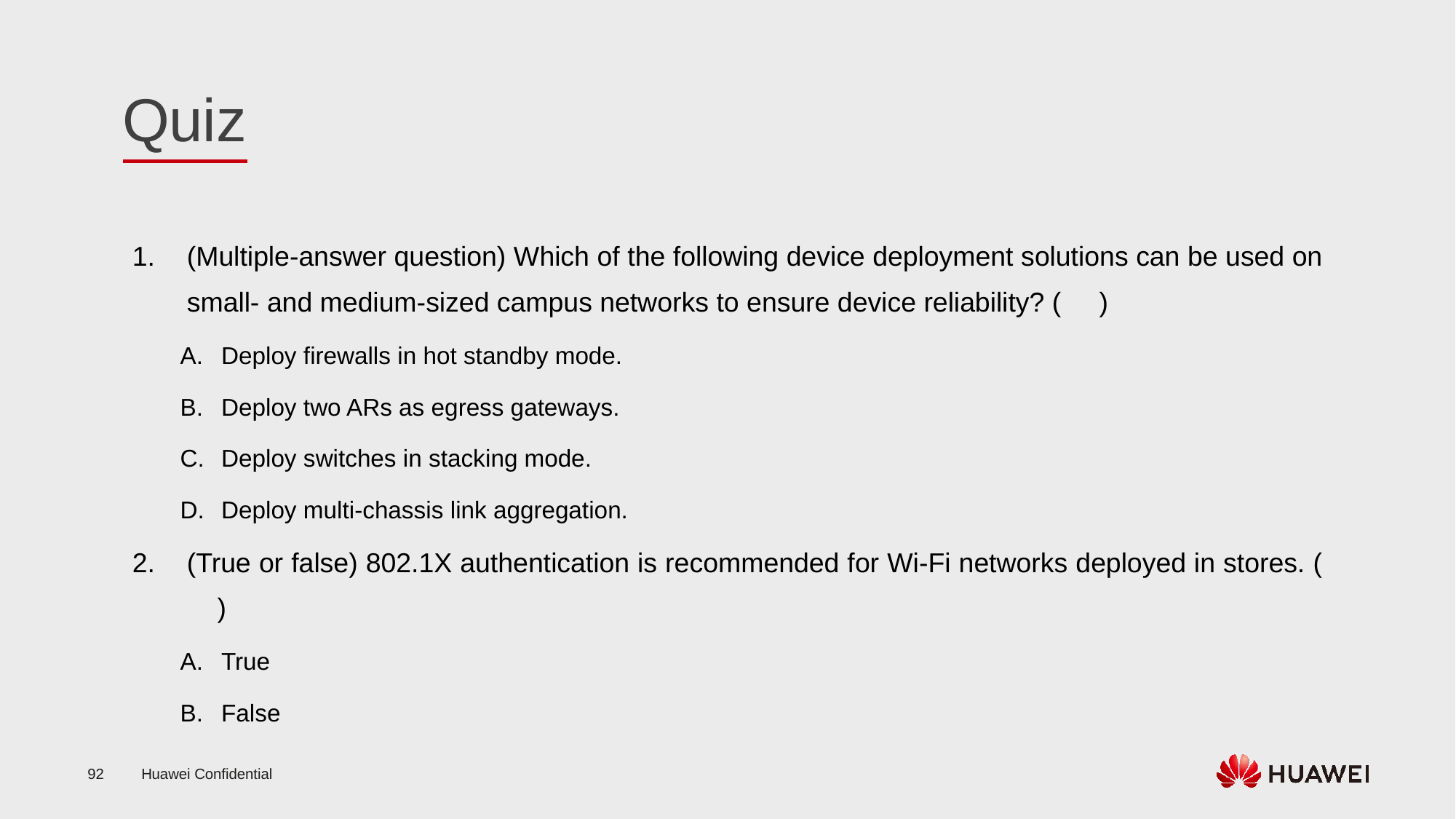

(Multiple-answer question) Which of the following device deployment solutions can be used on small- and medium-sized campus networks to ensure device reliability? (     )
Deploy firewalls in hot standby mode.
Deploy two ARs as egress gateways.
Deploy switches in stacking mode.
Deploy multi-chassis link aggregation.
(True or false) 802.1X authentication is recommended for Wi-Fi networks deployed in stores. (     )
True
False